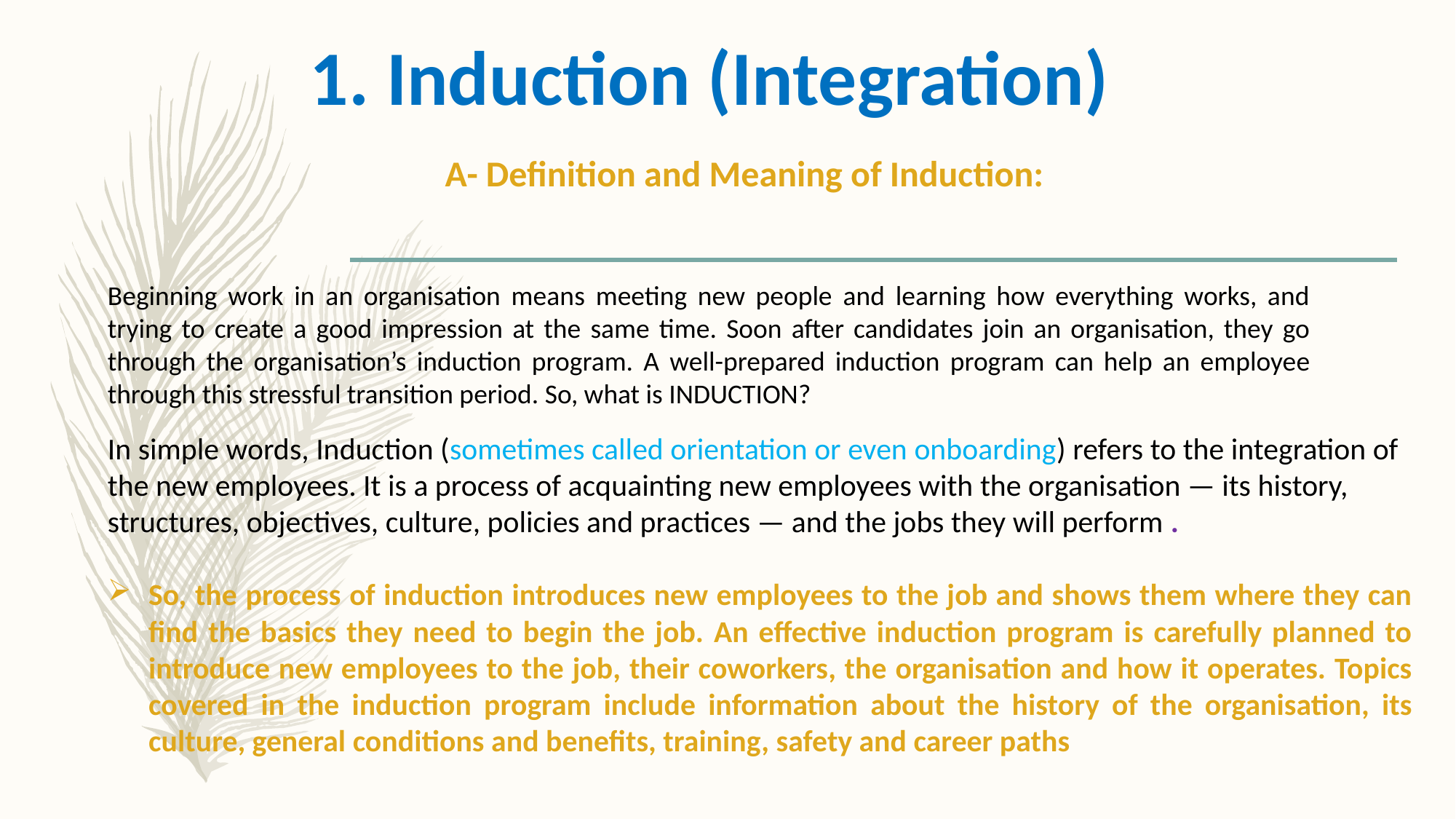

# 1. Induction (Integration)
A- Definition and Meaning of Induction:

Beginning work in an organisation means meeting new people and learning how everything works, and trying to create a good impression at the same time. Soon after candidates join an organisation, they go through the organisation’s induction program. A well-prepared induction program can help an employee through this stressful transition period. So, what is INDUCTION?

In simple words, Induction (sometimes called orientation or even onboarding) refers to the integration of the new employees. It is a process of acquainting new employees with the organisation — its history, structures, objectives, culture, policies and practices — and the jobs they will perform .

So, the process of induction introduces new employees to the job and shows them where they can find the basics they need to begin the job. An effective induction program is carefully planned to introduce new employees to the job, their coworkers, the organisation and how it operates. Topics covered in the induction program include information about the history of the organisation, its culture, general conditions and benefits, training, safety and career paths